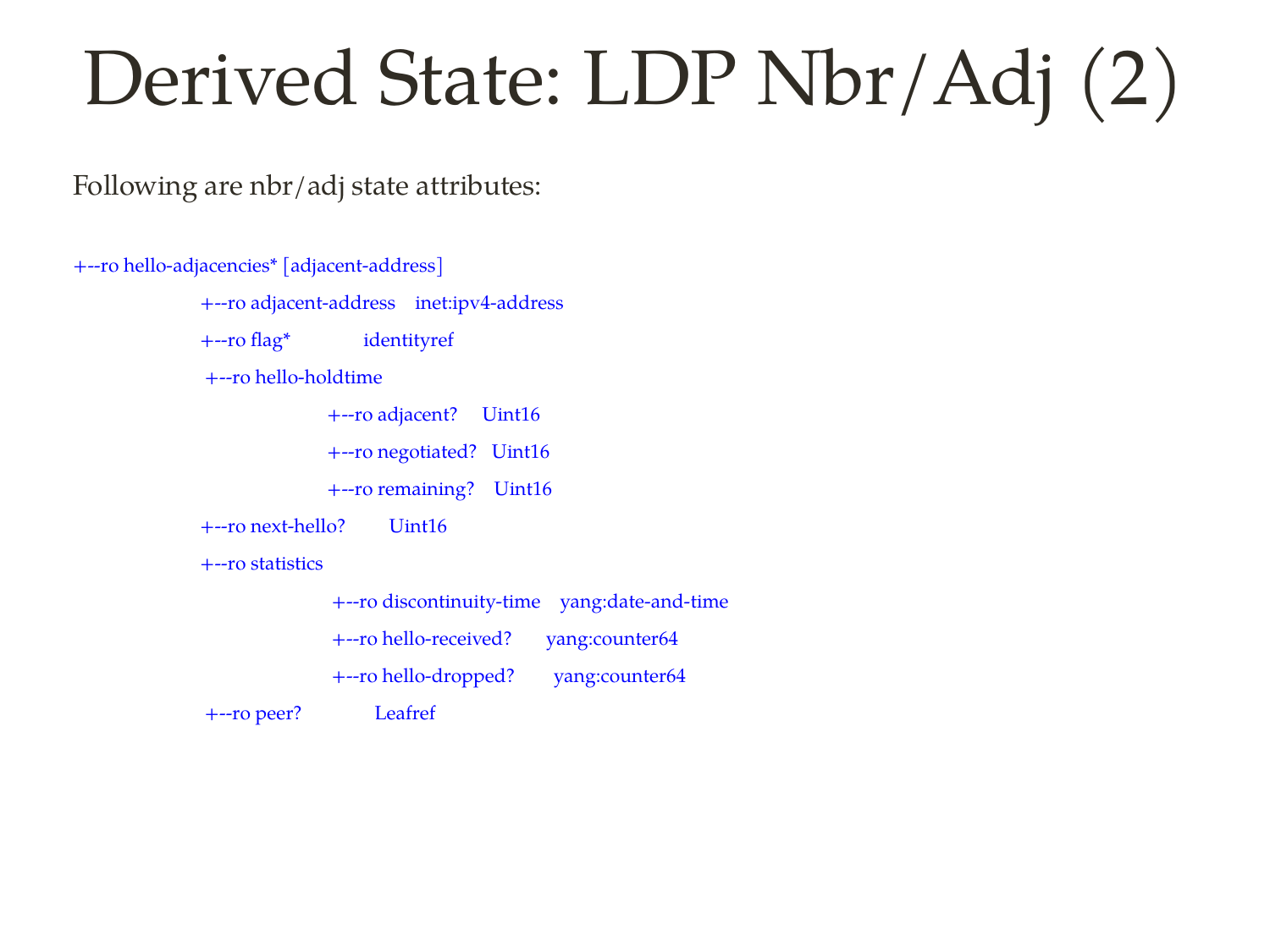

# Derived State: LDP Nbr/Adj (2)
Following are nbr/adj state attributes:

+--ro hello-adjacencies* [adjacent-address]
	+--ro adjacent-address    inet:ipv4-address
      	+--ro flag*               identityref
     	 +--ro hello-holdtime
            		+--ro adjacent?     Uint16
		+--ro negotiated?   Uint16
		+--ro remaining?    Uint16
	+--ro next-hello?         Uint16
	+--ro statistics
		 +--ro discontinuity-time    yang:date-and-time
		 +--ro hello-received?       yang:counter64
		 +--ro hello-dropped?        yang:counter64
    	 +--ro peer?               Leafref